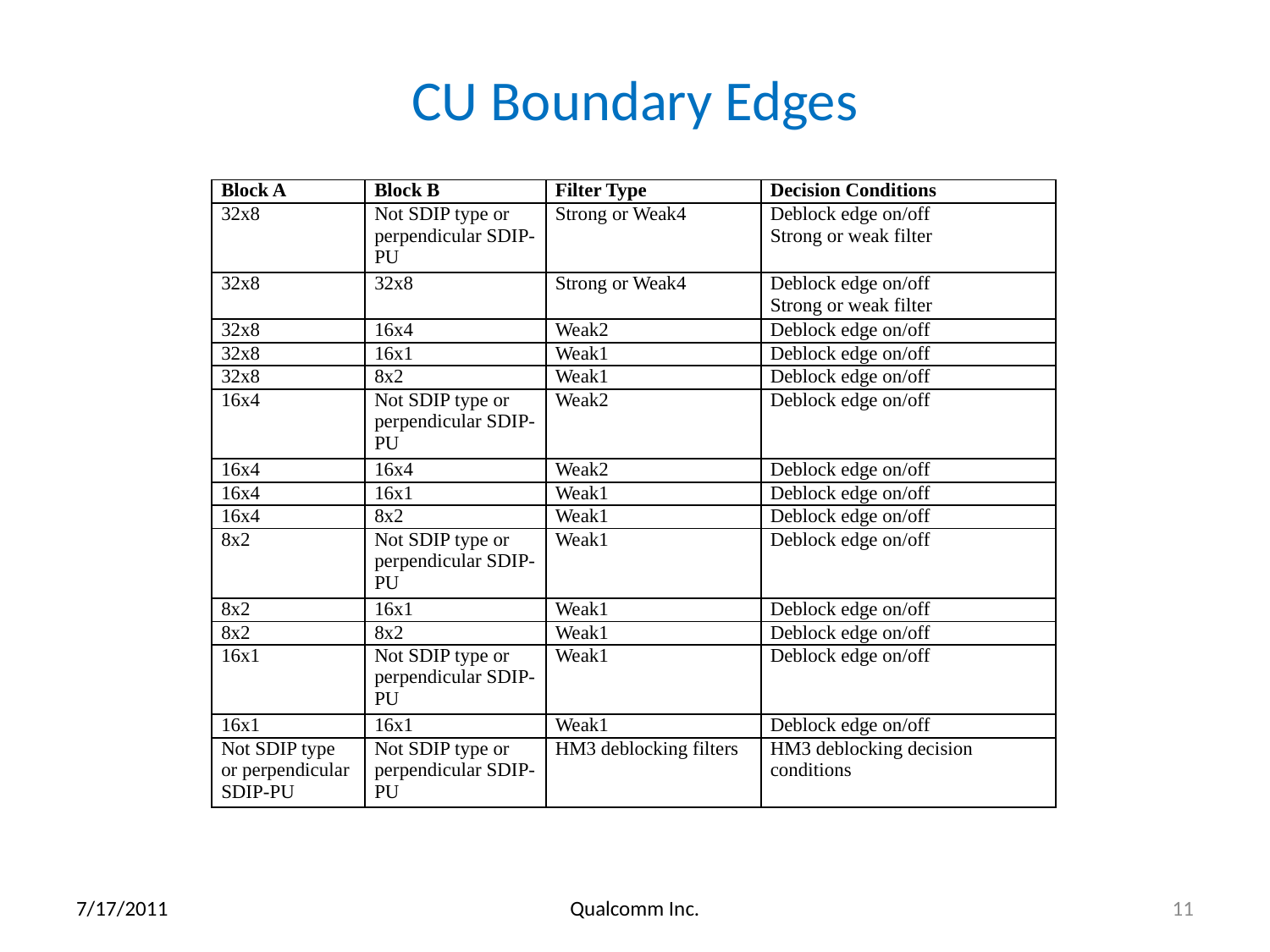

# CU Boundary Edges
| Block A | Block B | Filter Type | Decision Conditions |
| --- | --- | --- | --- |
| 32x8 | Not SDIP type or perpendicular SDIP-PU | Strong or Weak4 | Deblock edge on/off Strong or weak filter |
| 32x8 | 32x8 | Strong or Weak4 | Deblock edge on/off Strong or weak filter |
| 32x8 | 16x4 | Weak2 | Deblock edge on/off |
| 32x8 | 16x1 | Weak1 | Deblock edge on/off |
| 32x8 | 8x2 | Weak1 | Deblock edge on/off |
| 16x4 | Not SDIP type or perpendicular SDIP-PU | Weak2 | Deblock edge on/off |
| 16x4 | 16x4 | Weak2 | Deblock edge on/off |
| 16x4 | 16x1 | Weak1 | Deblock edge on/off |
| 16x4 | 8x2 | Weak1 | Deblock edge on/off |
| 8x2 | Not SDIP type or perpendicular SDIP-PU | Weak1 | Deblock edge on/off |
| 8x2 | 16x1 | Weak1 | Deblock edge on/off |
| 8x2 | 8x2 | Weak1 | Deblock edge on/off |
| 16x1 | Not SDIP type or perpendicular SDIP-PU | Weak1 | Deblock edge on/off |
| 16x1 | 16x1 | Weak1 | Deblock edge on/off |
| Not SDIP type or perpendicular SDIP-PU | Not SDIP type or perpendicular SDIP-PU | HM3 deblocking filters | HM3 deblocking decision conditions |
7/17/2011
Qualcomm Inc.
11